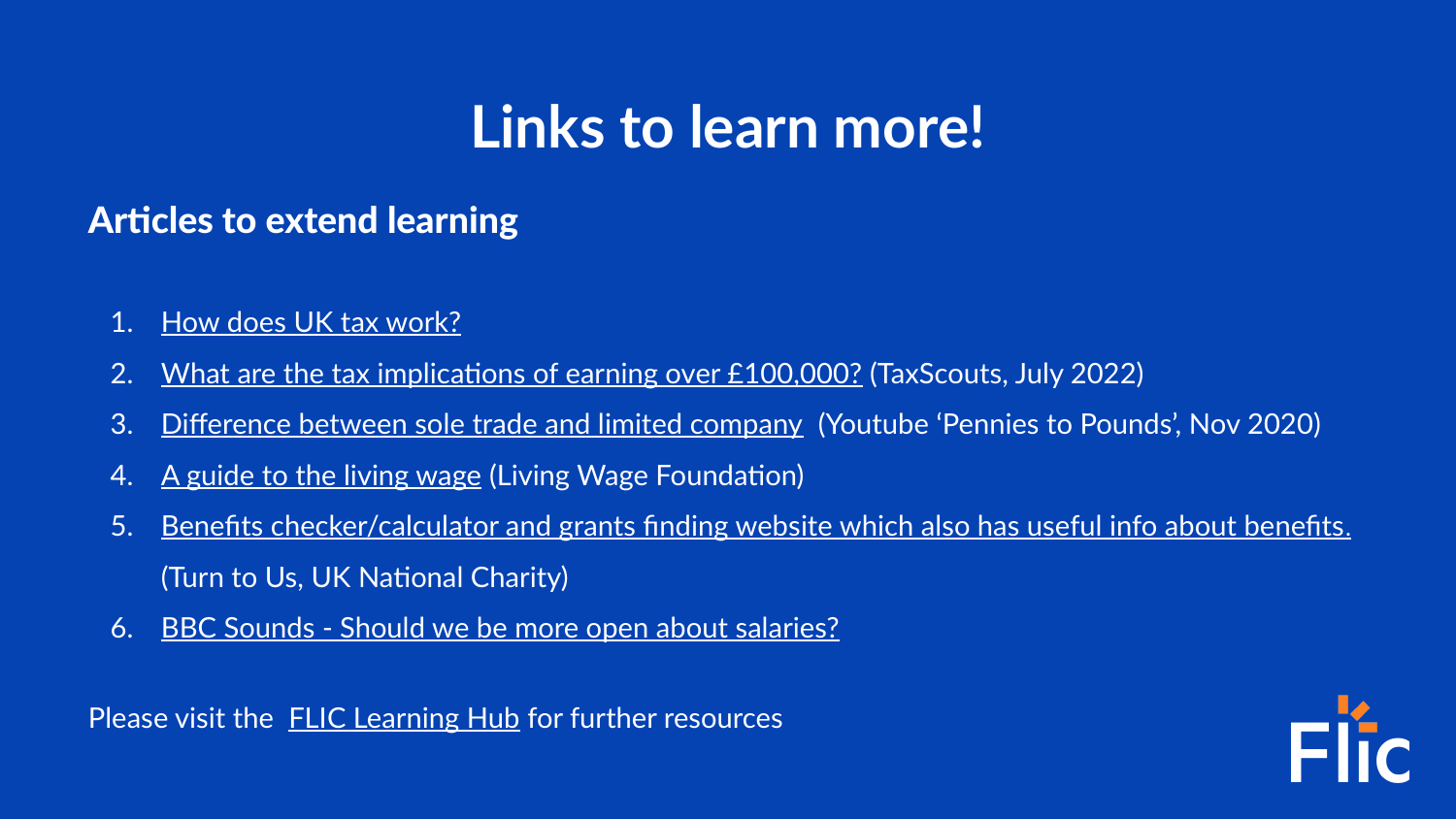

Links to learn more!
Articles to extend learning

How does UK tax work?
What are the tax implications of earning over £100,000? (TaxScouts, July 2022)
Difference between sole trade and limited company  (Youtube ‘Pennies to Pounds’, Nov 2020)
A guide to the living wage (Living Wage Foundation)
Benefits checker/calculator and grants finding website which also has useful info about benefits. (Turn to Us, UK National Charity)
BBC Sounds - Should we be more open about salaries?

Please visit the  FLIC Learning Hub for further resources